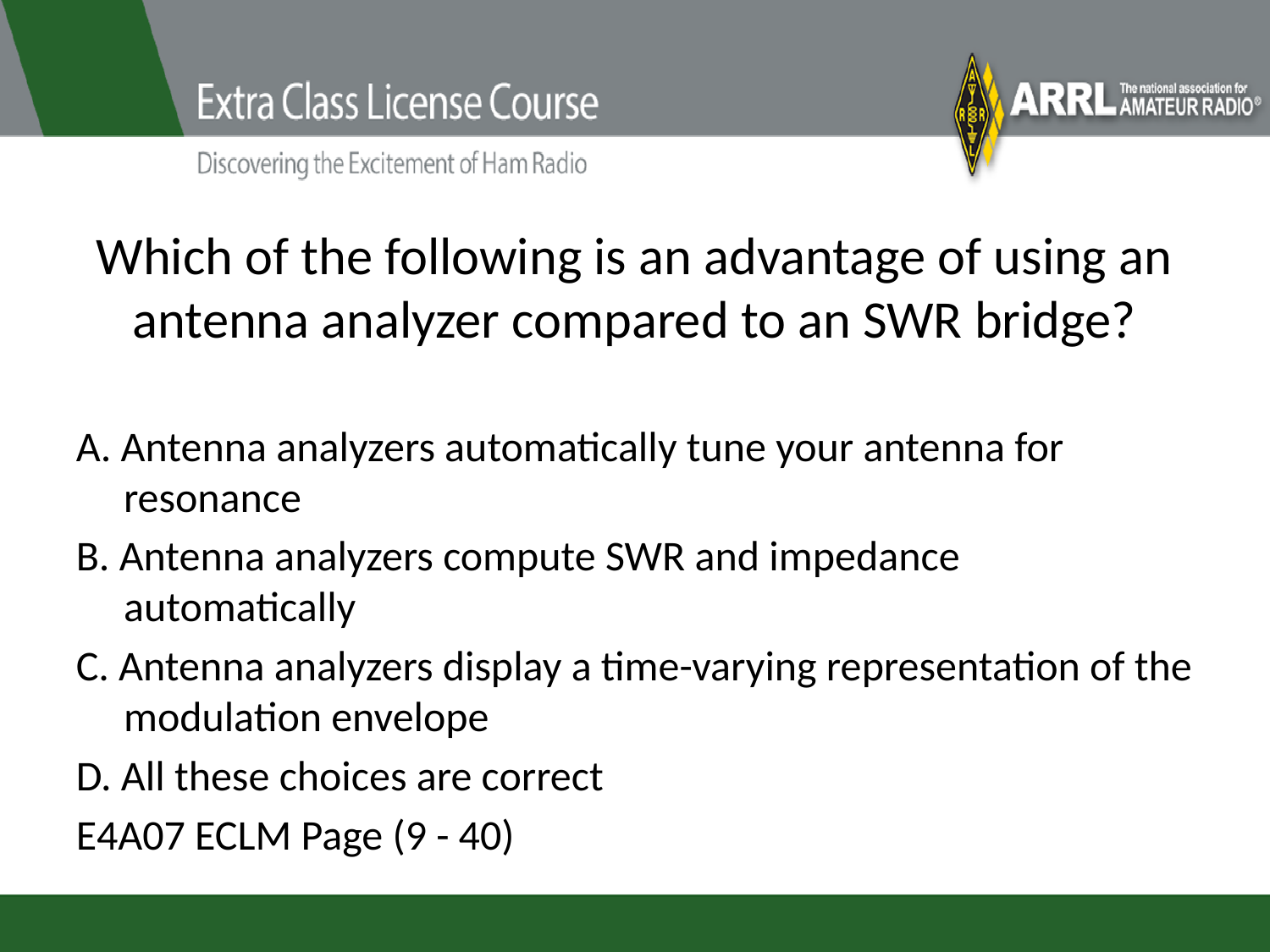

# Which of the following is an advantage of using an antenna analyzer compared to an SWR bridge?
A. Antenna analyzers automatically tune your antenna for resonance
B. Antenna analyzers compute SWR and impedance automatically
C. Antenna analyzers display a time-varying representation of the modulation envelope
D. All these choices are correct
E4A07 ECLM Page (9 - 40)